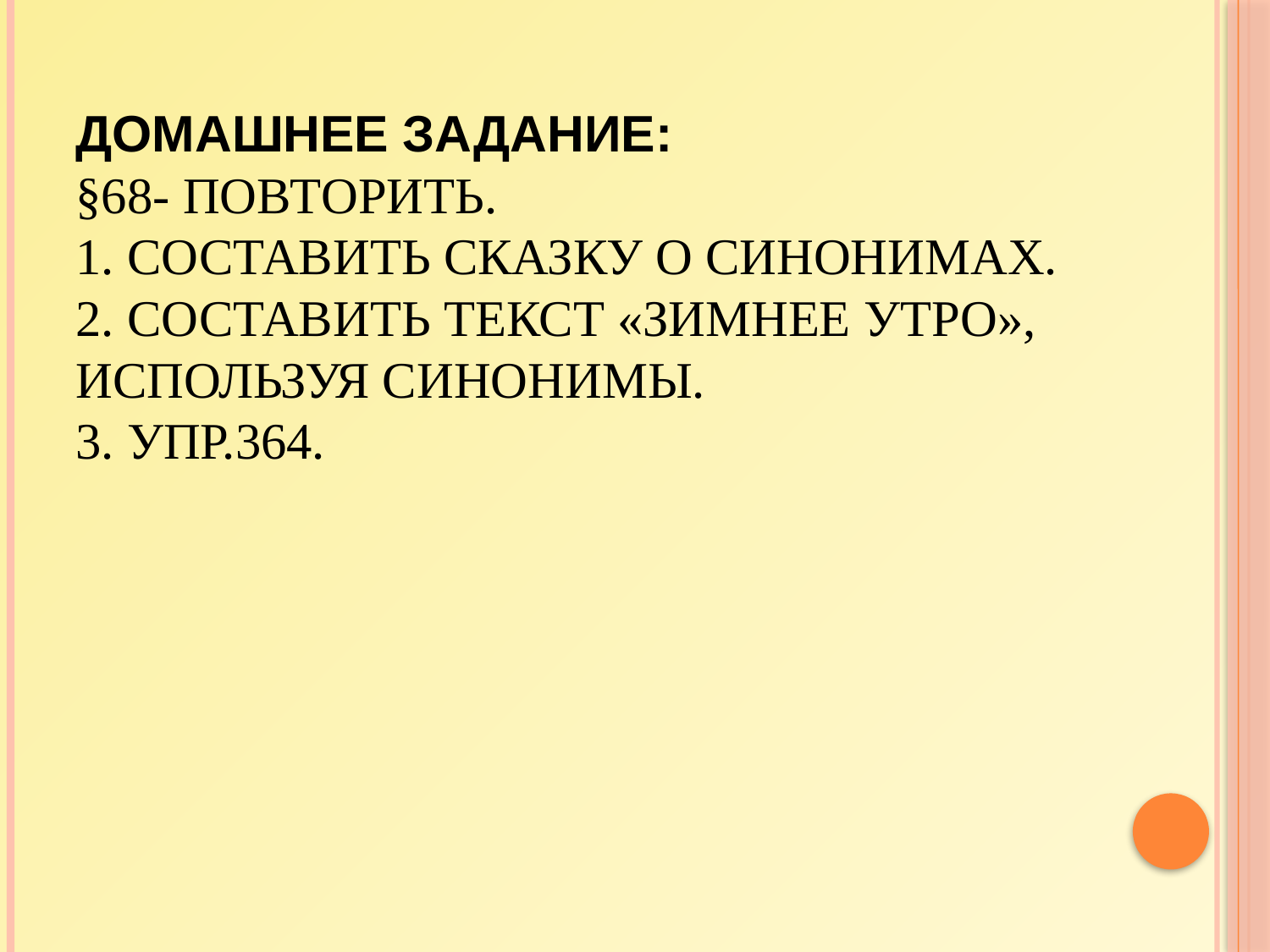

# Домашнее задание: §68- повторить. 1. Составить сказку о синонимах. 2. составить текст «Зимнее утро», используя синонимы. 3. упр.364.